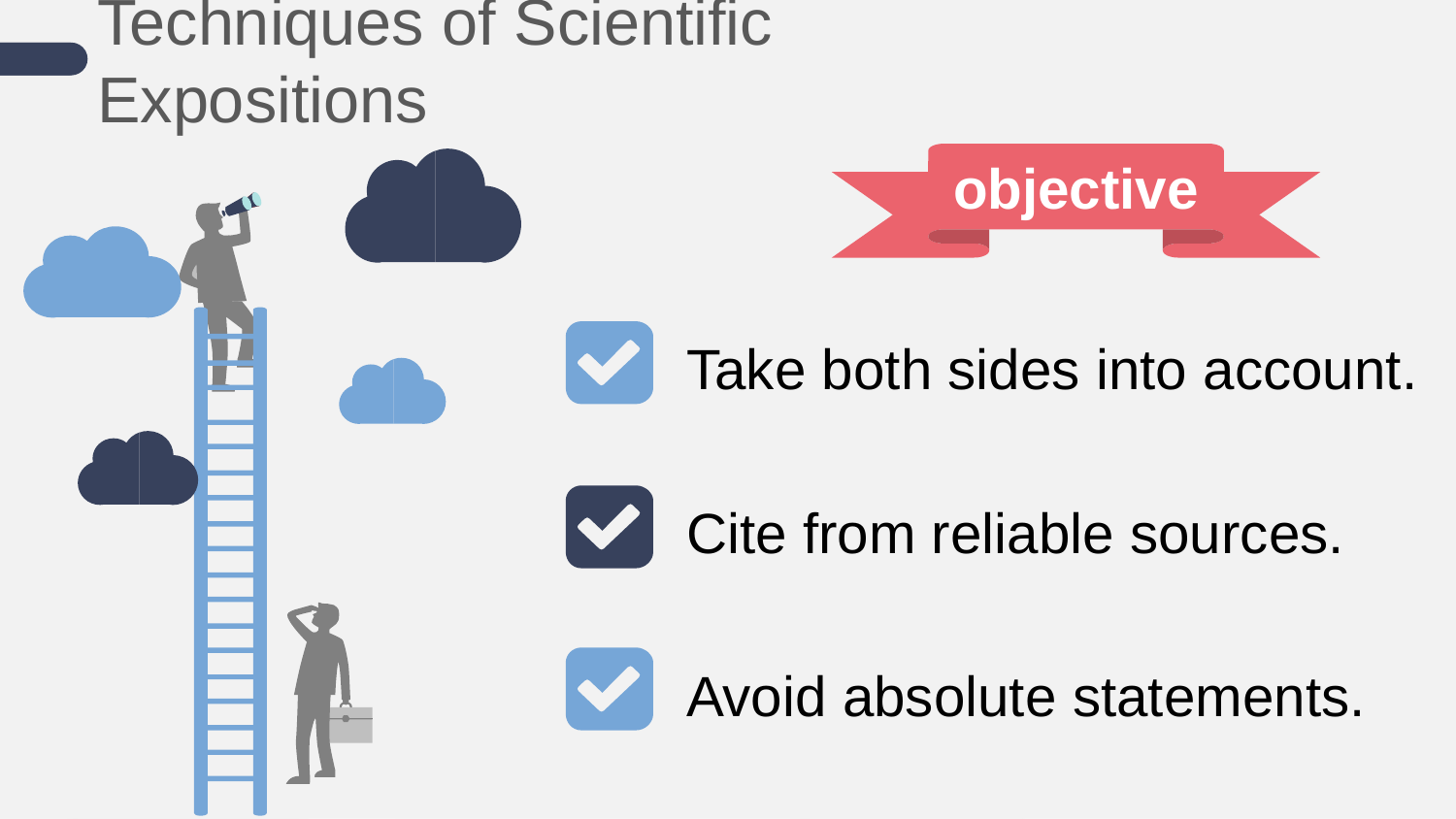

Techniques of Scientific Expositions

objective

Take both sides into account.

Cite from reliable sources.

Avoid absolute statements.